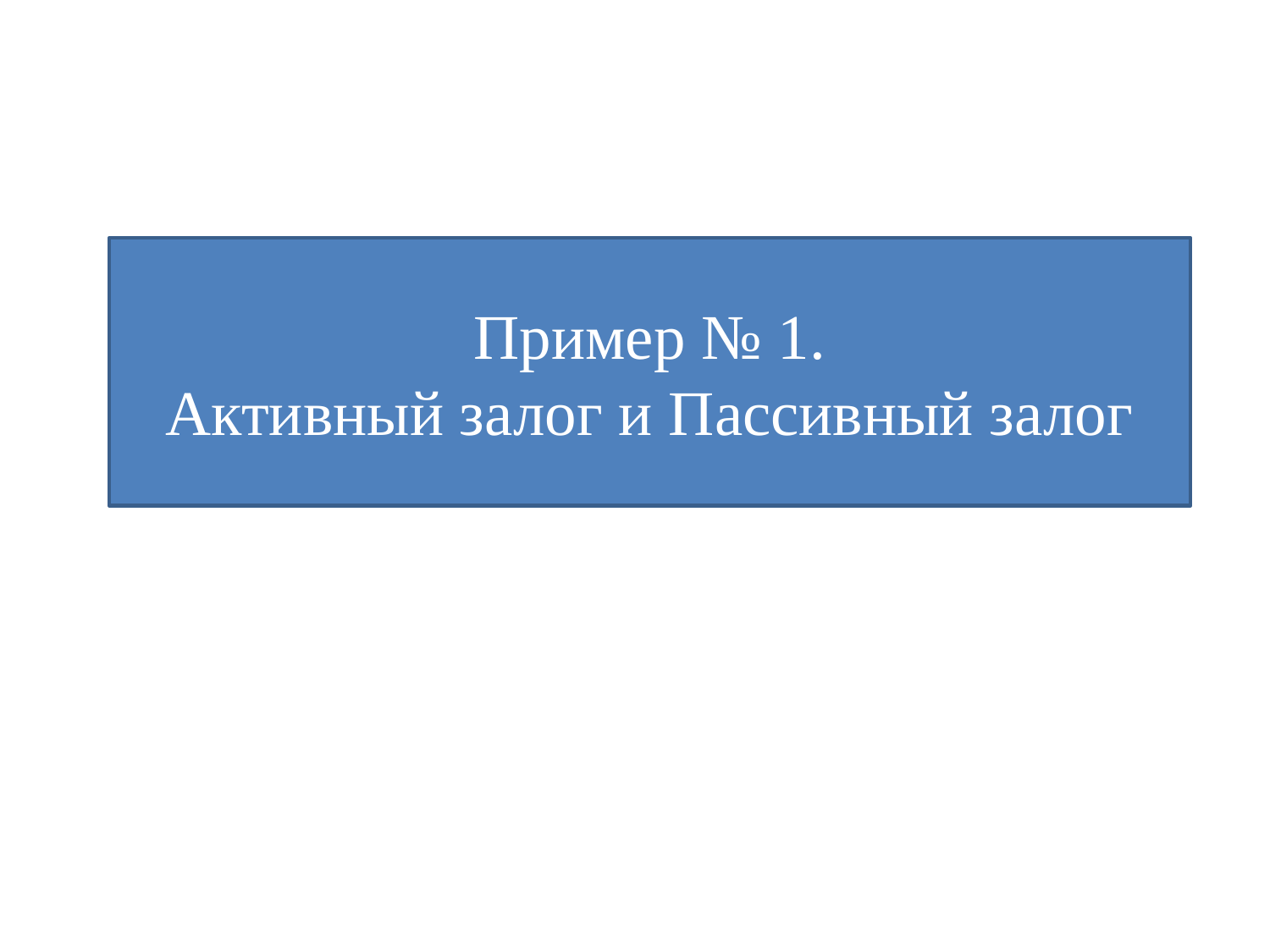

Пример № 1.
Активный залог и Пассивный залог